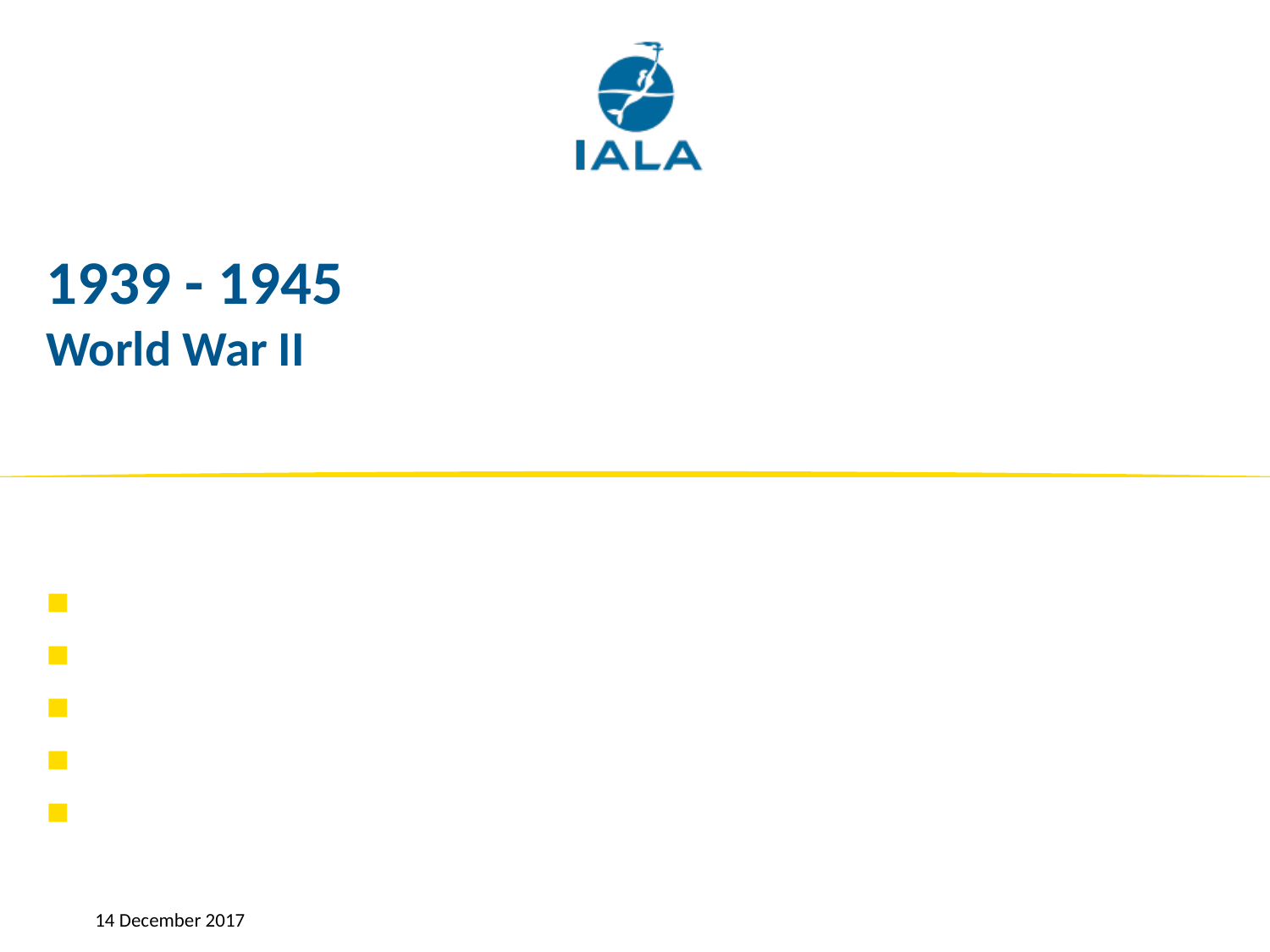

# 1939 - 1945 World War II

A turning point:

Marine navigation was totally disrupted
Most marine aids to navigation had been destroyed
But: the technology had progressed considerably
Ways to apply the military technology to civil navigation were explored
The United Nations would soon be created

14 December 2017